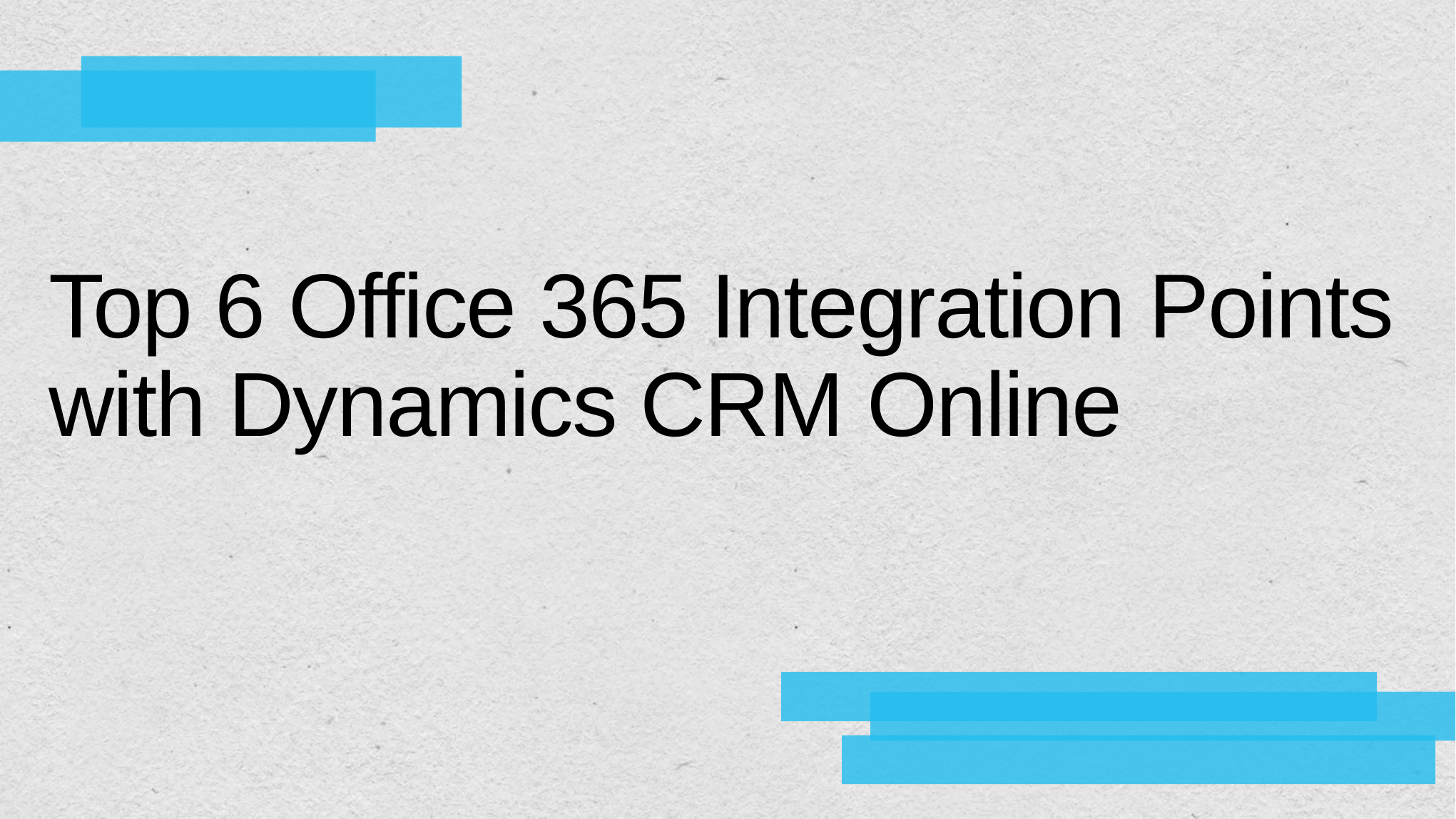

# Top 6 Office 365 Integration Points with Dynamics CRM Online